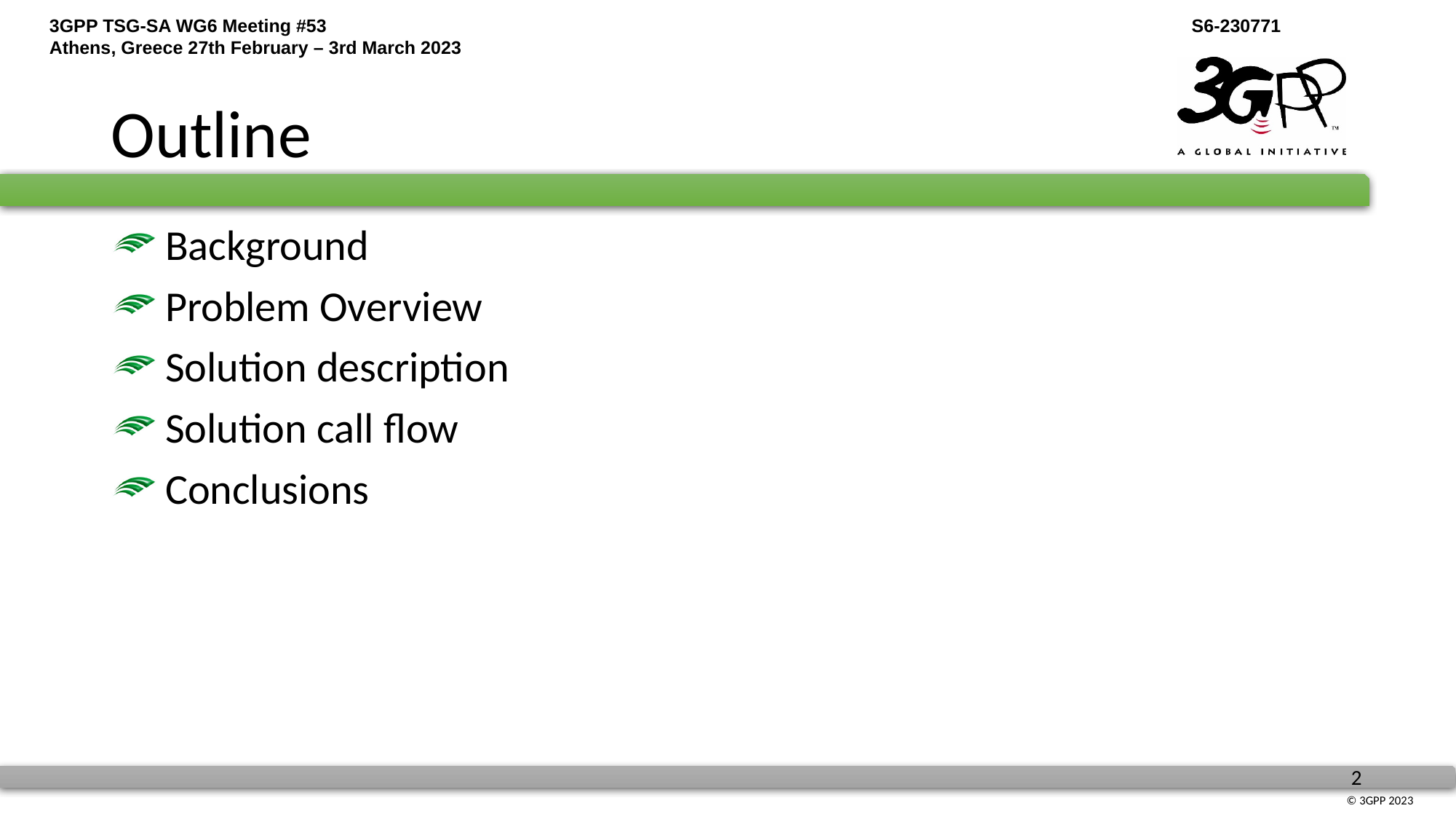

# Outline
 Background
 Problem Overview
 Solution description
 Solution call flow
 Conclusions